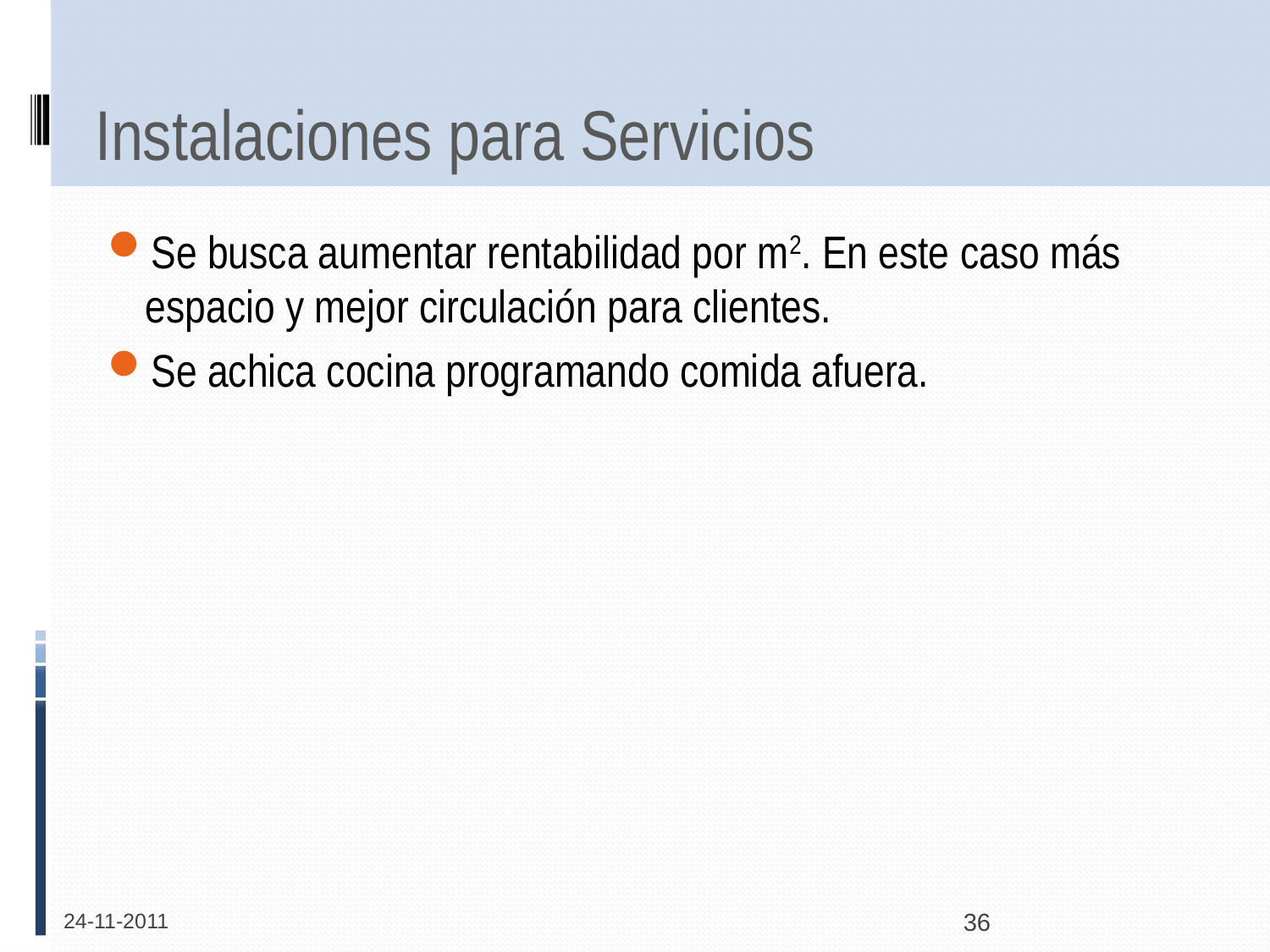

# Instalaciones para Servicios
Se busca aumentar rentabilidad por m2. En este caso más espacio y mejor circulación para clientes.
Se achica cocina programando comida afuera.

24-11-2011
36